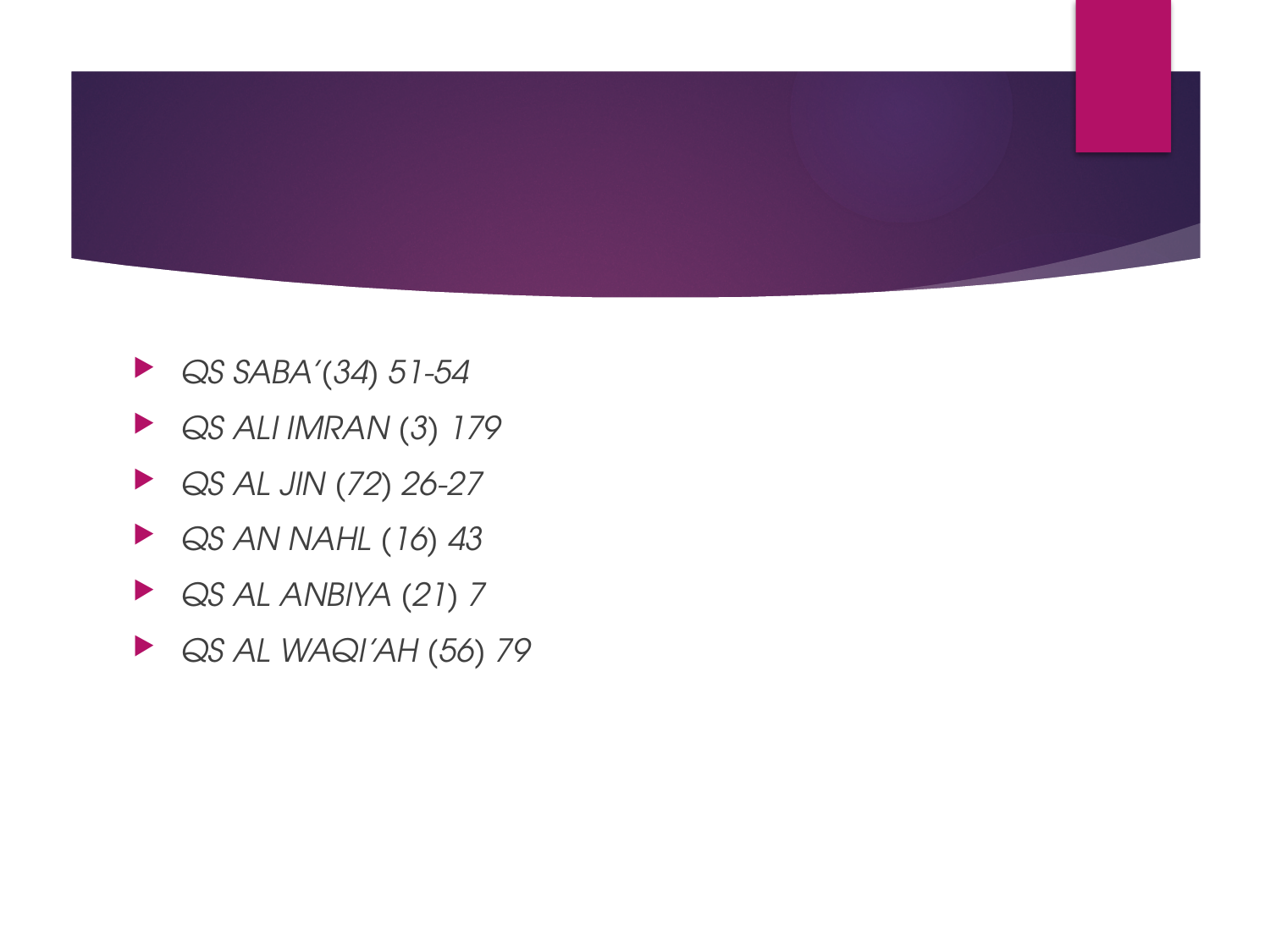

QS SABA’(34) 51-54
QS ALI IMRAN (3) 179
QS AL JIN (72) 26-27
QS AN NAHL (16) 43
QS AL ANBIYA (21) 7
QS AL WAQI’AH (56) 79